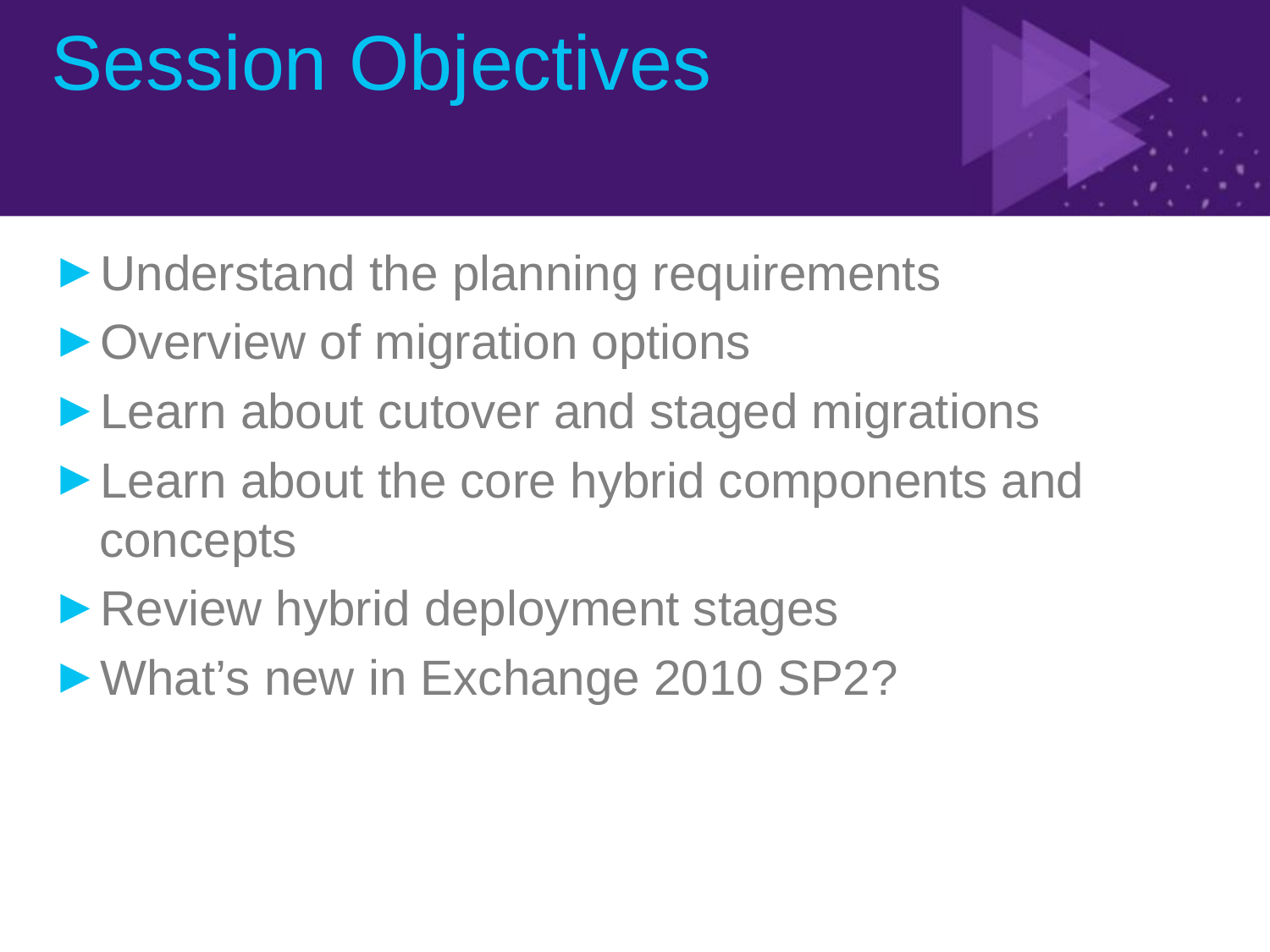

# Session Objectives
Understand the planning requirements
Overview of migration options
Learn about cutover and staged migrations
Learn about the core hybrid components and concepts
Review hybrid deployment stages
What’s new in Exchange 2010 SP2?